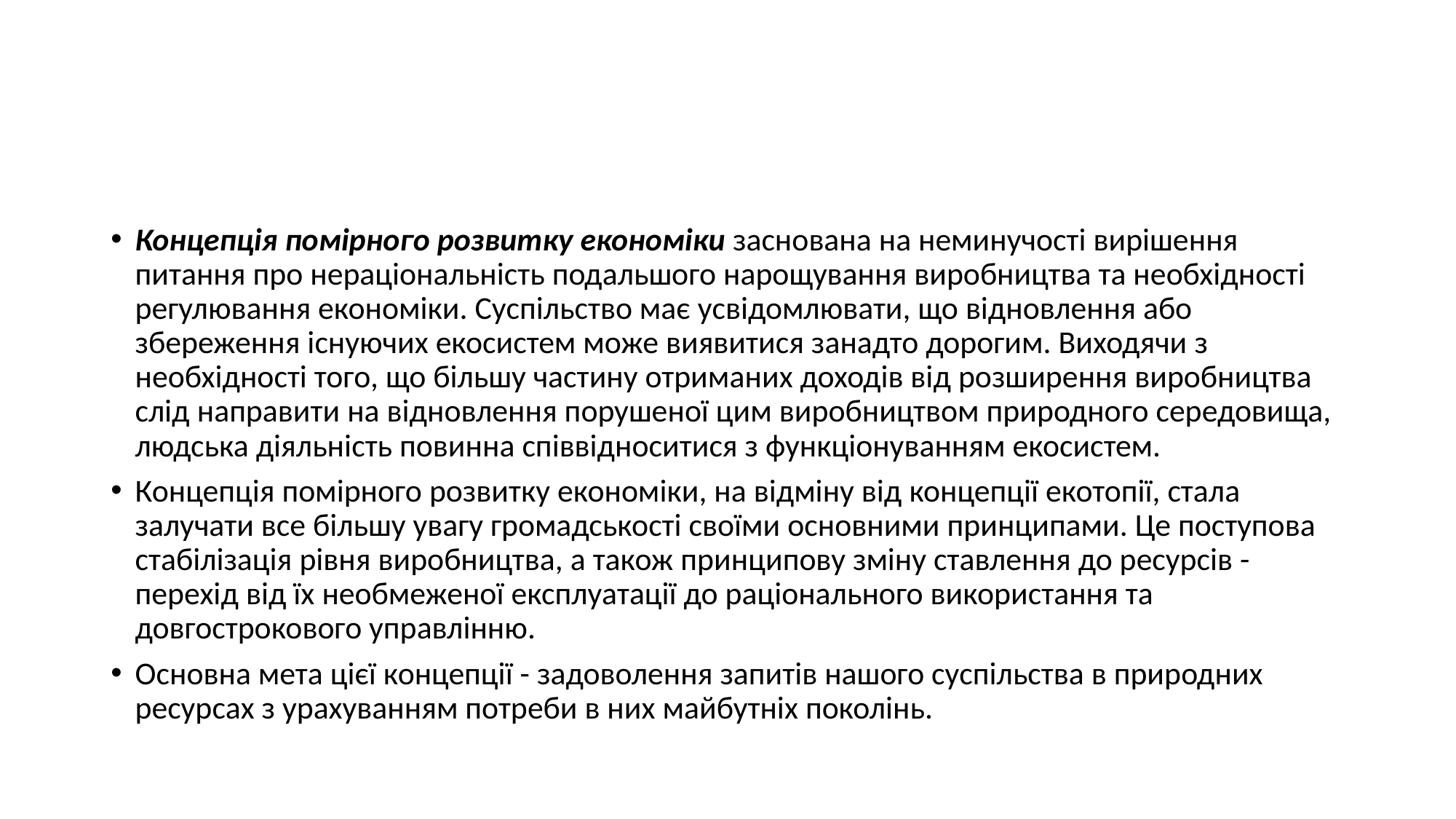

#
Концепція помірного розвитку економіки заснована на неминучості вирішення питання про нераціональність подальшого нарощування виробництва та необхідності регулювання економіки. Суспільство має усвідомлювати, що відновлення або збереження існуючих екосистем може виявитися занадто дорогим. Виходячи з необхідності того, що більшу частину отриманих доходів від розширення виробництва слід направити на відновлення порушеної цим виробництвом природного середовища, людська діяльність повинна співвідноситися з функціонуванням екосистем.
Концепція помірного розвитку економіки, на відміну від концепції екотопії, стала залучати все більшу увагу громадськості своїми основними принципами. Це поступова стабілізація рівня виробництва, а також принципову зміну ставлення до ресурсів - перехід від їх необмеженої експлуатації до раціонального використання та довгострокового управлінню.
Основна мета цієї концепції - задоволення запитів нашого суспільства в природних ресурсах з урахуванням потреби в них майбутніх поколінь.